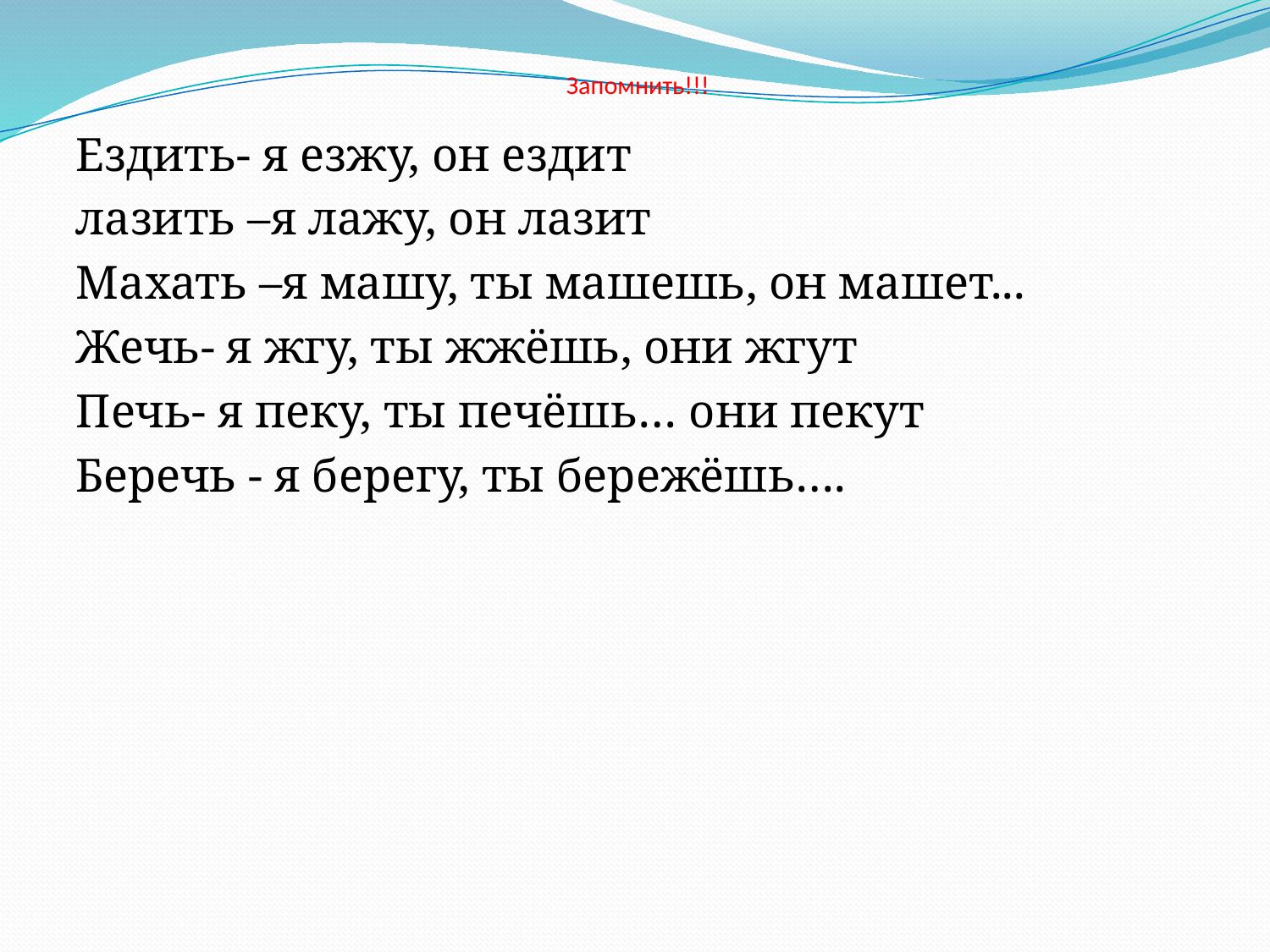

# Запомнить!!!
Ездить- я езжу, он ездит
лазить –я лажу, он лазит
Махать –я машу, ты машешь, он машет...
Жечь- я жгу, ты жжёшь, они жгут
Печь- я пеку, ты печёшь… они пекут
Беречь - я берегу, ты бережёшь….